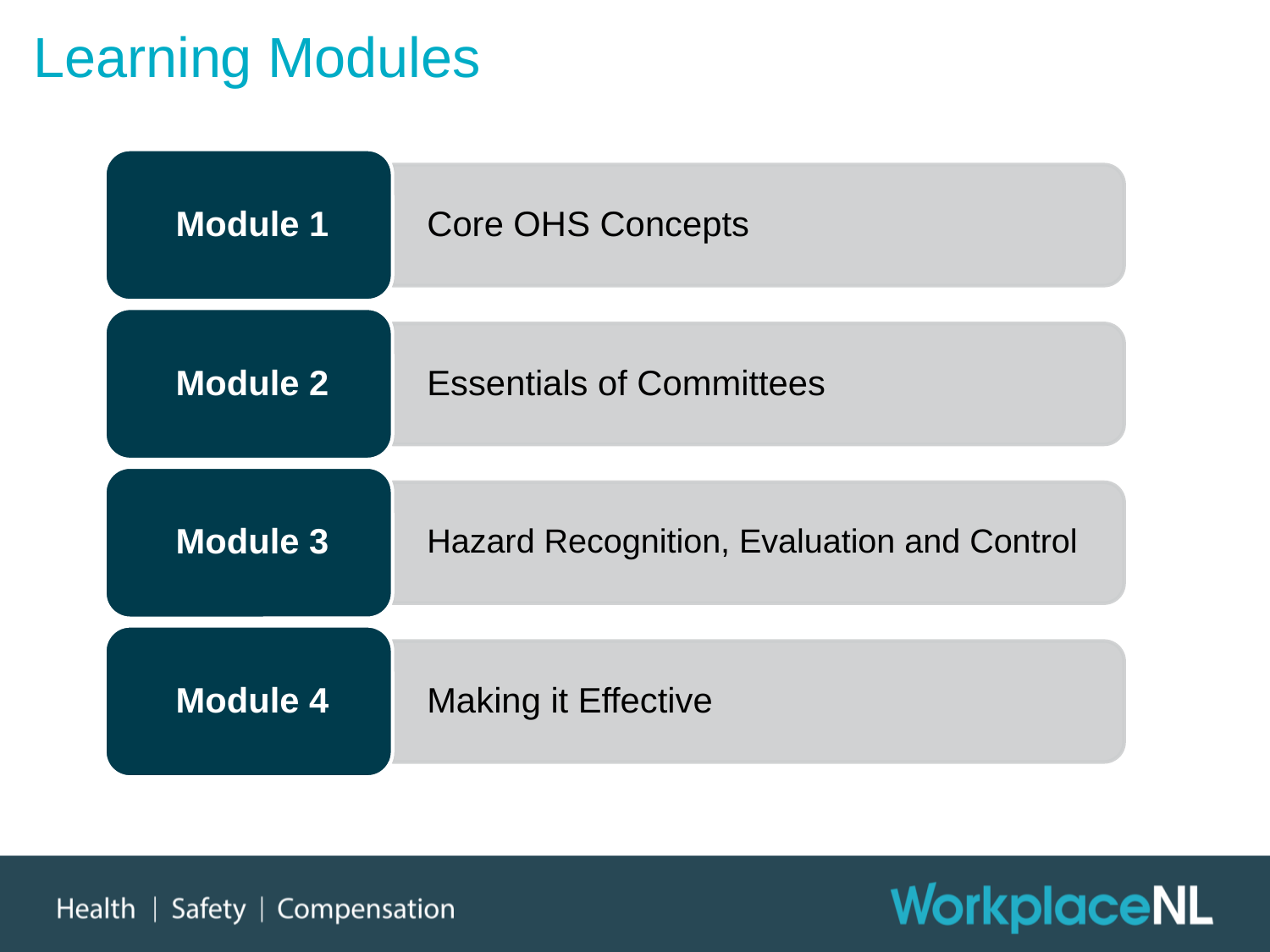

# Learning Modules
Core OHS Concepts
Module 1
Essentials of Committees
Module 2
Hazard Recognition, Evaluation and Control
Module 3
Making it Effective
Module 4